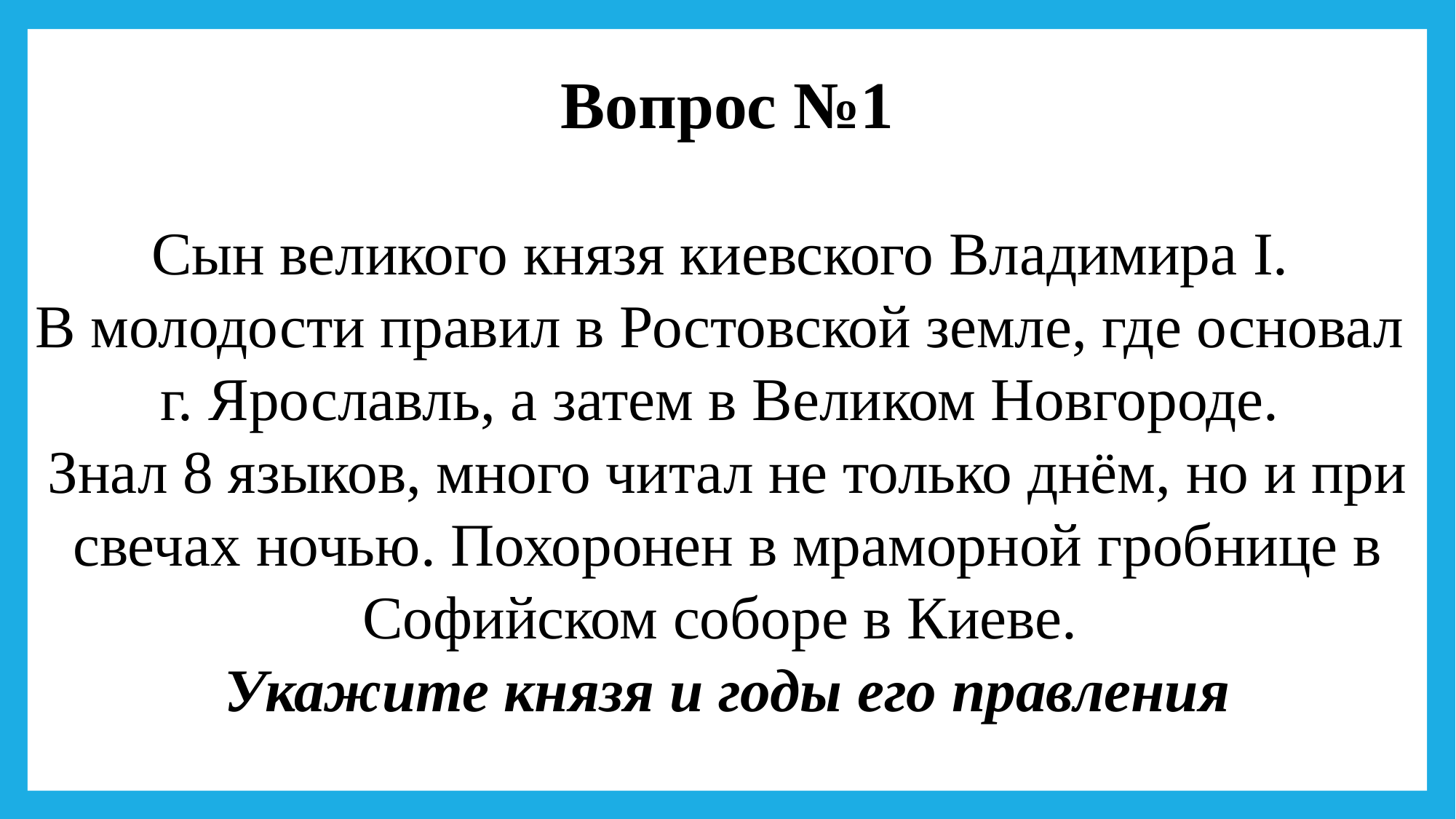

Вопрос №1

Сын великого князя киевского Владимира I.
В молодости правил в Ростовской земле, где основал
г. Ярославль, а затем в Великом Новгороде.
Знал 8 языков, много читал не только днём, но и при свечах ночью. Похоронен в мраморной гробнице в Софийском соборе в Киеве.
Укажите князя и годы его правления